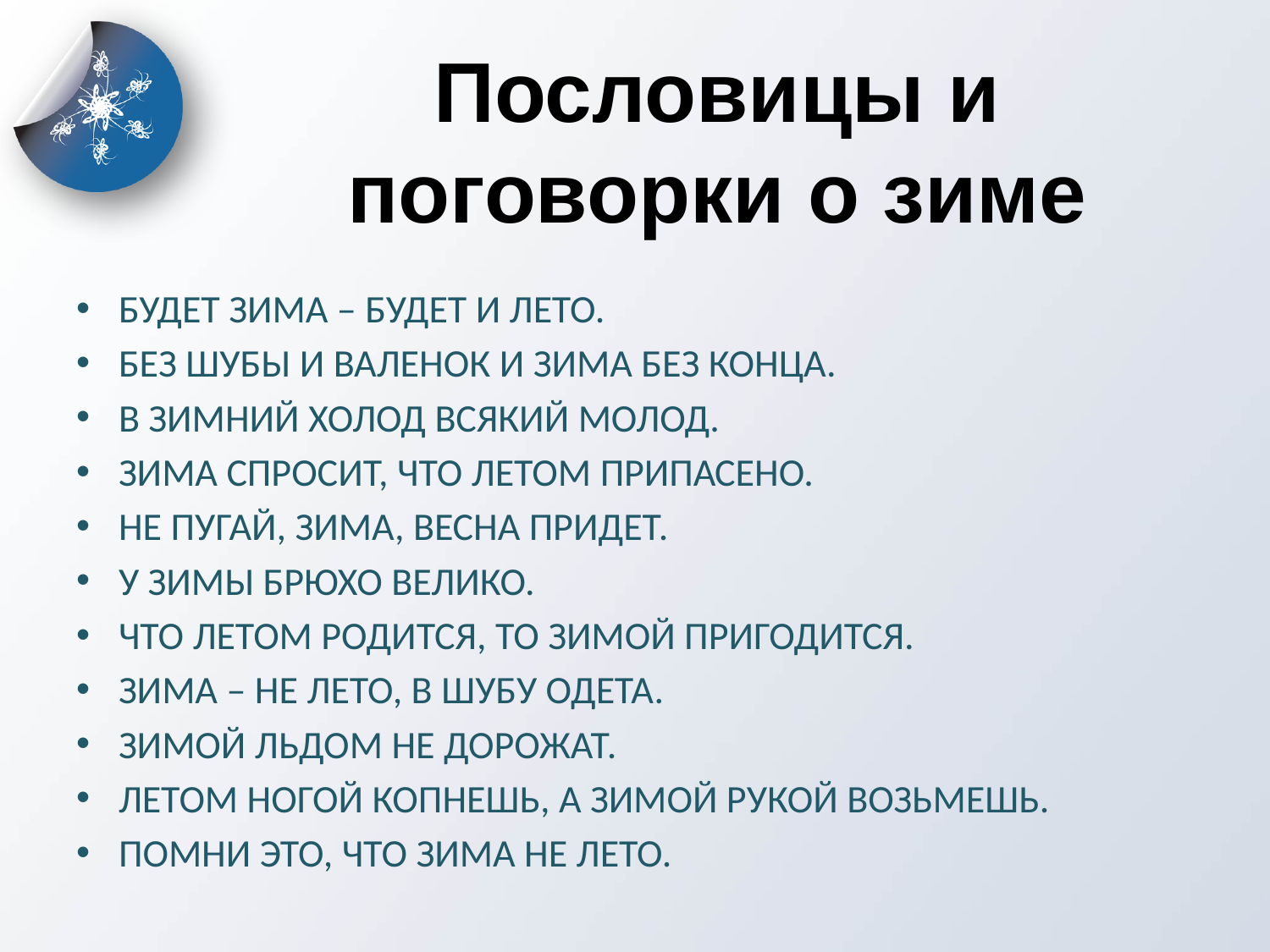

# Пословицы и поговорки о зиме
Будет зима – будет и лето.
Без шубы и валенок и зима без конца.
В зимний холод всякий молод.
Зима спросит, что летом припасено.
Не пугай, зима, весна придет.
У зимы брюхо велико.
Что летом родится, то зимой пригодится.
Зима – не лето, в шубу одета.
Зимой льдом не дорожат.
Летом ногой копнешь, а зимой рукой возьмешь.
Помни это, что зима не лето.